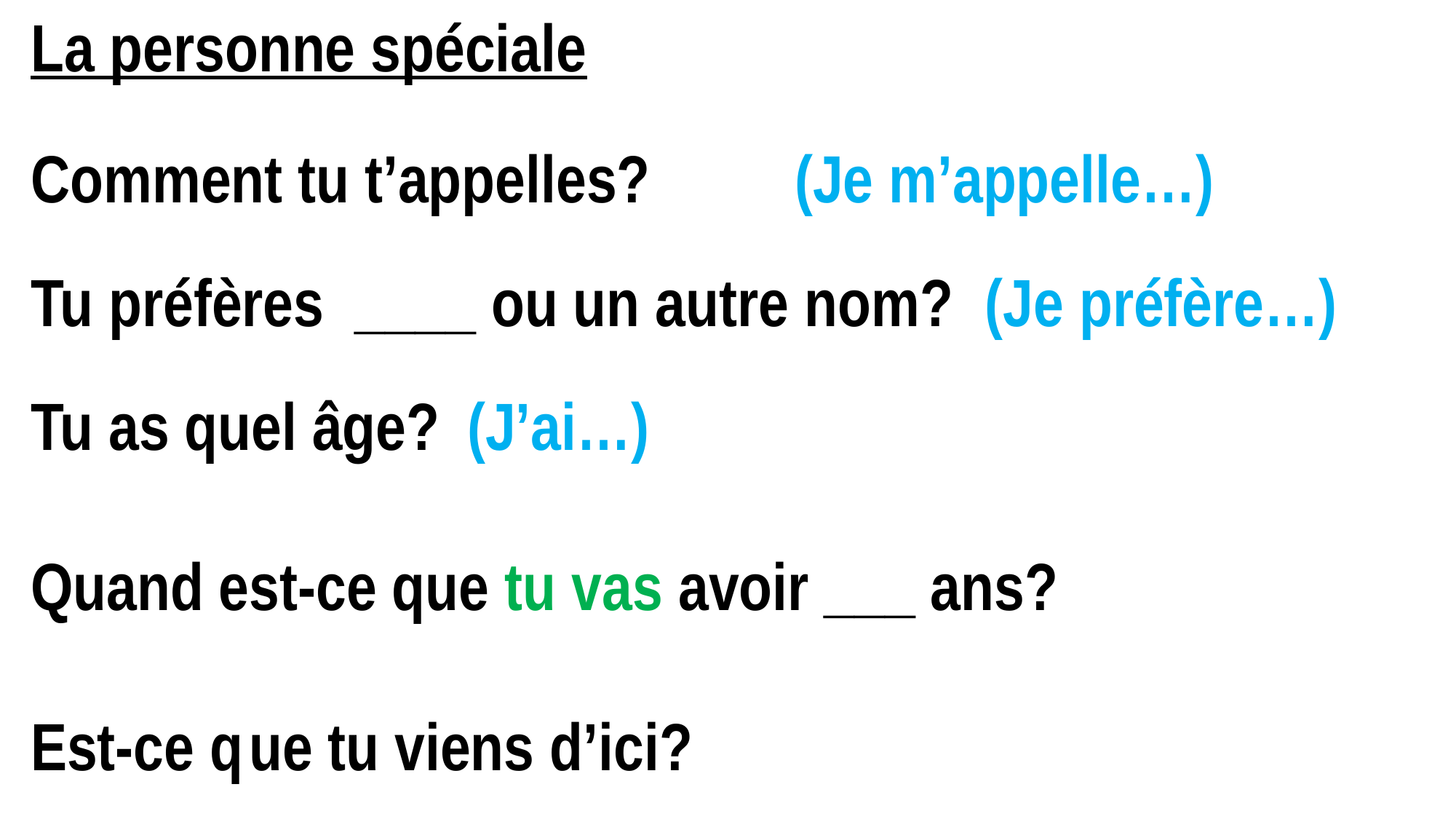

La personne spéciale

Comment tu t’appelles?		(Je m’appelle…)

Tu préfères  ____ ou un autre nom?  (Je préfère…)

Tu as quel âge?	(J’ai…)

Quand est-ce que tu vas avoir ___ ans?

Est-ce q	ue tu viens d’ici?